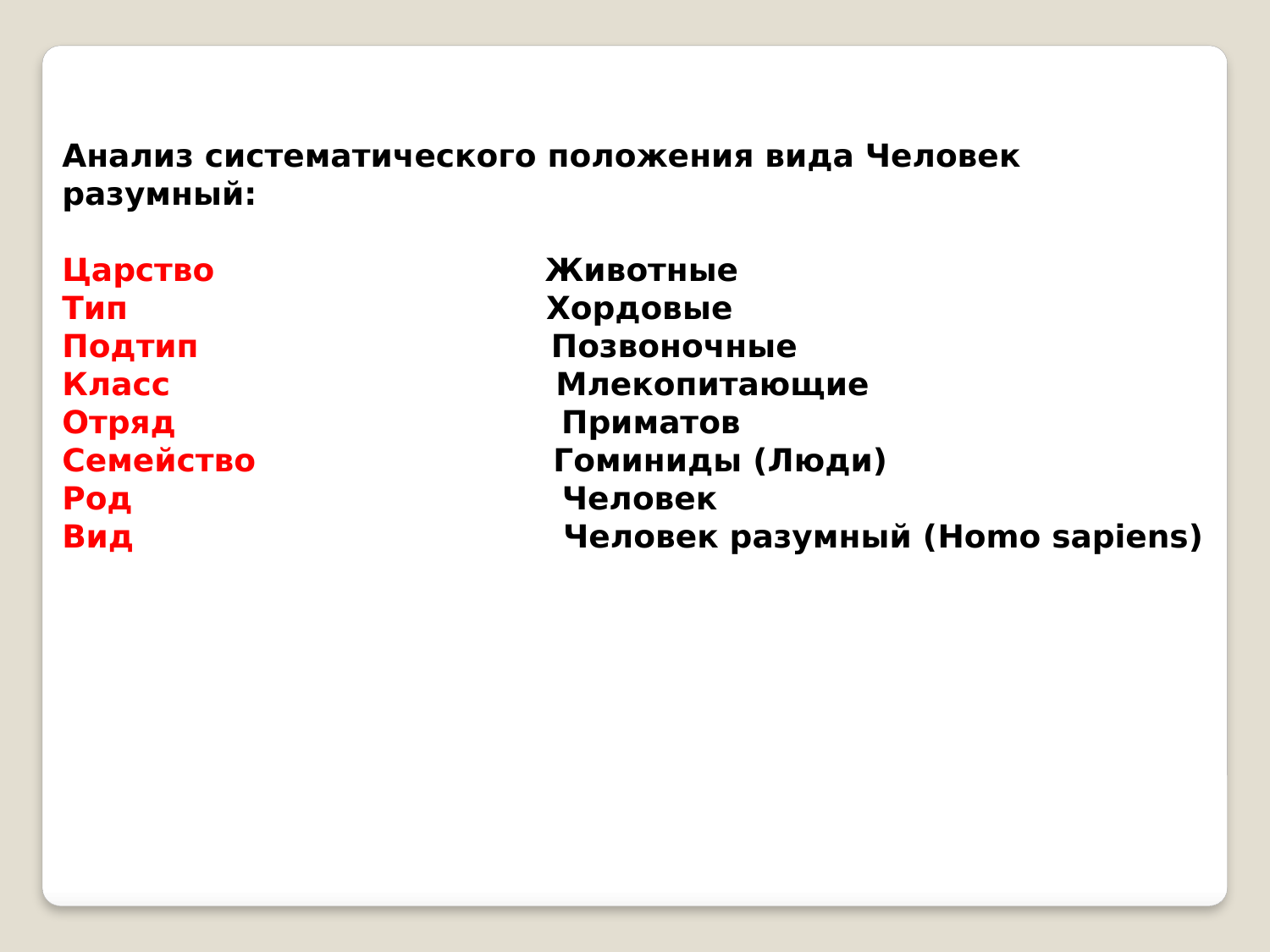

Анализ систематического положения вида Человек разумный:

Царство                              Животные
Тип                                      Хордовые
Подтип                                Позвоночные
Класс                                   Млекопитающие
Отряд                                   Приматов
Семейство                           Гоминиды (Люди)
Род                                       Человек
Вид                                       Человек разумный (Homo sapiens)